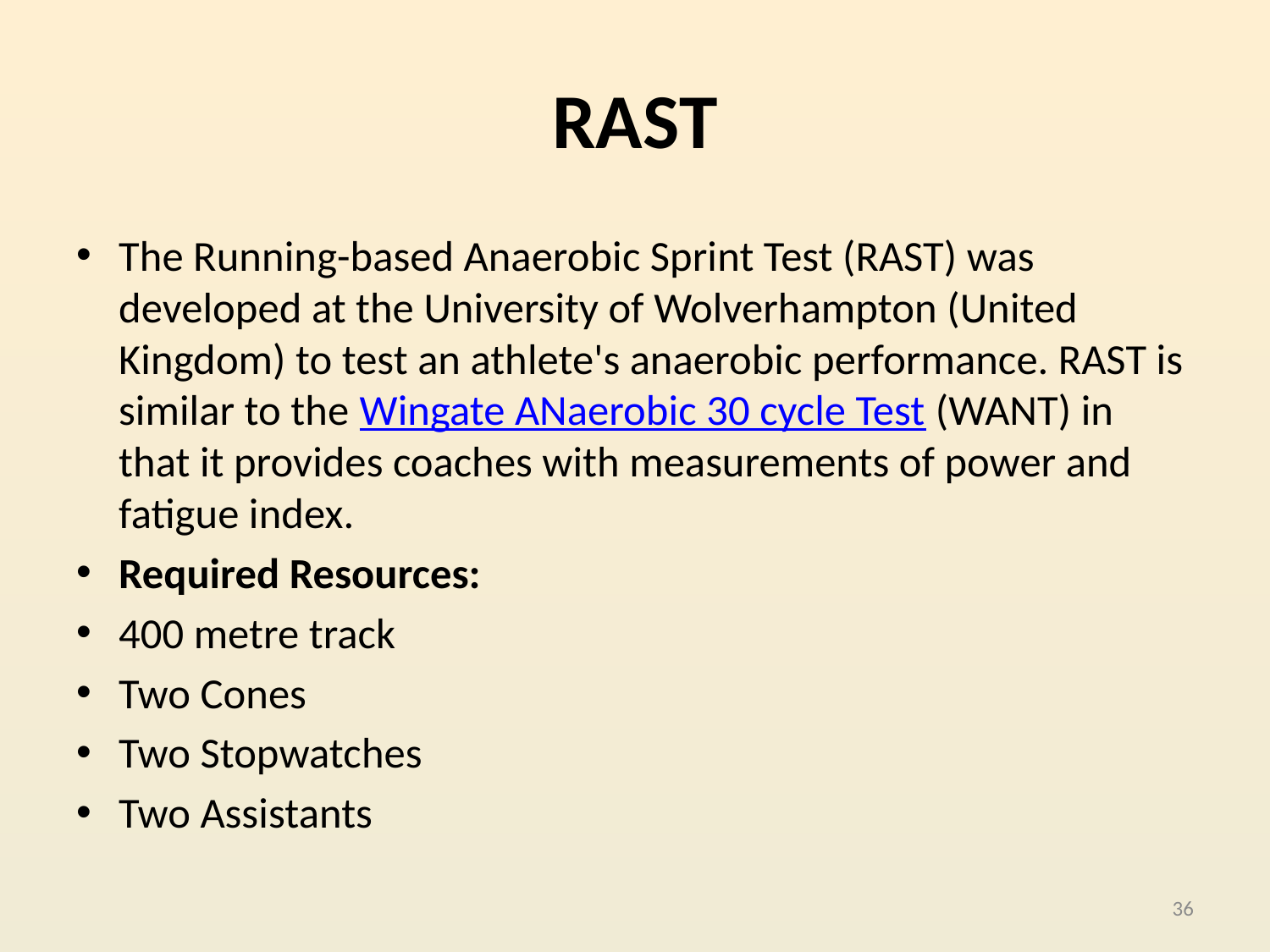

# RAST
The Running-based Anaerobic Sprint Test (RAST) was developed at the University of Wolverhampton (United Kingdom) to test an athlete's anaerobic performance. RAST is similar to the Wingate ANaerobic 30 cycle Test (WANT) in that it provides coaches with measurements of power and fatigue index.
Required Resources:
400 metre track
Two Cones
Two Stopwatches
Two Assistants

36